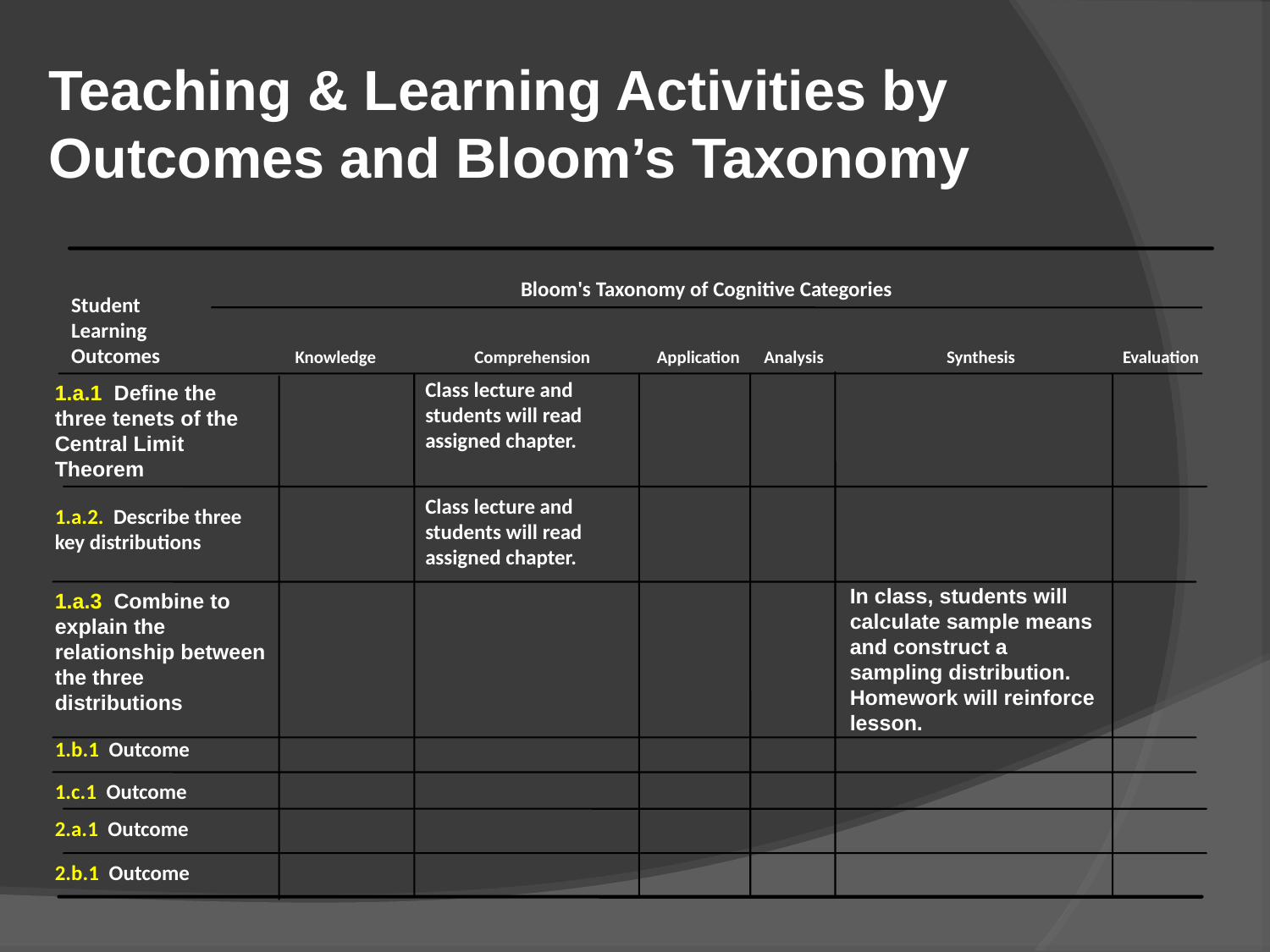

# Teaching & Learning Activities by Outcomes and Bloom’s Taxonomy

Student Learning Outcomes

Bloom's Taxonomy of Cognitive Categories
Knowledge
Comprehension
Application
Analysis
Synthesis
Evaluation

Class lecture and students will read assigned chapter.

1.a.1  Define the three tenets of the Central Limit Theorem

Class lecture and students will read assigned chapter.
1.a.2.  Describe three key distributions
In class, students will calculate sample means and construct a sampling distribution.  Homework will reinforce lesson.
1.a.3  Combine to explain the relationship between the three distributions

1.b.1  Outcome

1.c.1  Outcome

2.a.1  Outcome

2.b.1  Outcome